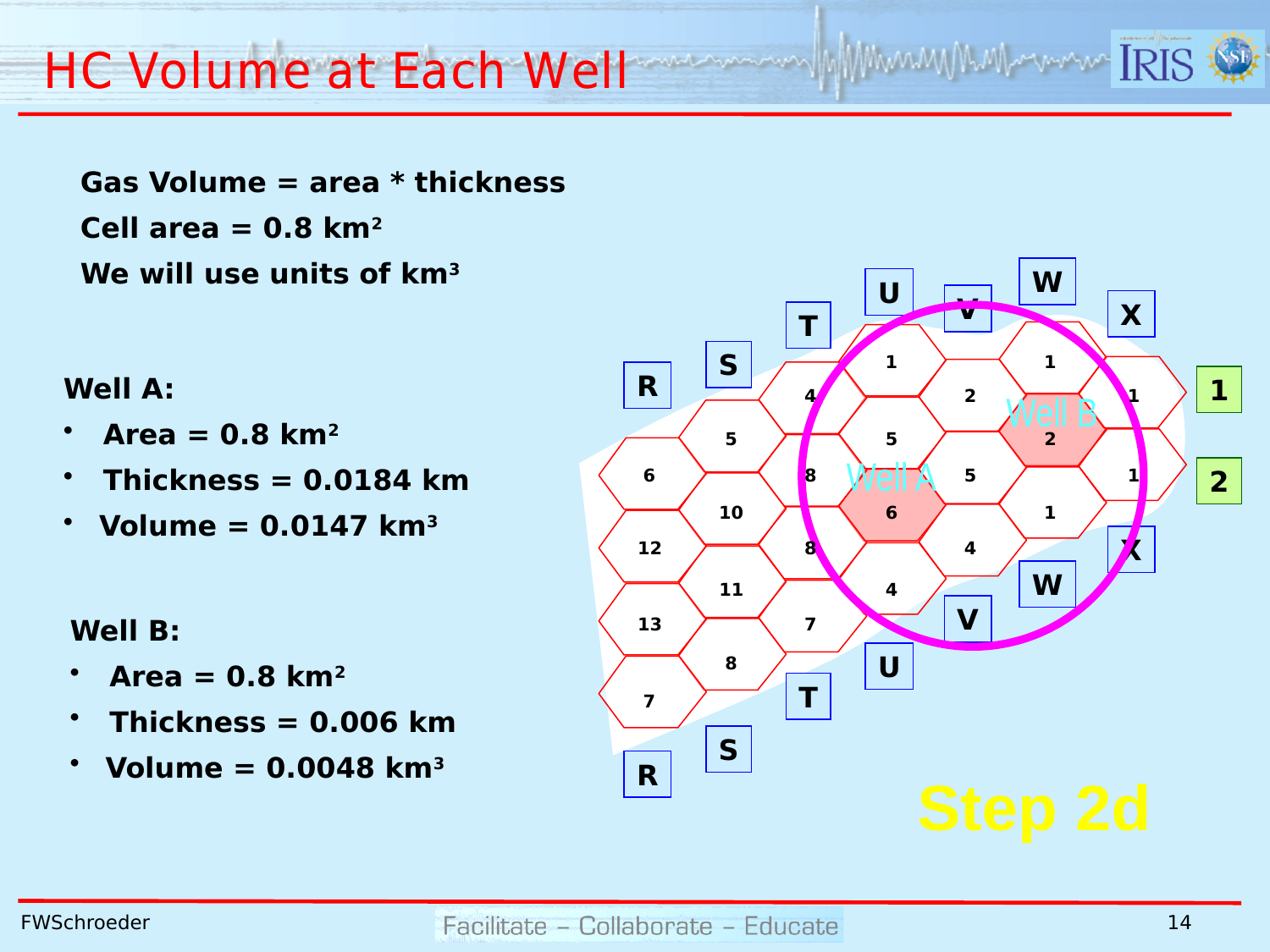

# HC Volume at Each Well
Gas Volume = area * thickness
Cell area = 0.8 km2
We will use units of km3
W
U
V
X
T

S

1
1
4
2
1
5
5
2
6
8
5
1
10
6
1
12
8
4
11
4
13
7
8
7
Well A:
 Area = 0.8 km2
 Thickness = 0.0184 km
 Volume = 0.0147 km3
R
1

Well B

2
Well A

X

W

Well B:
 Area = 0.8 km2
 Thickness = 0.006 km
 Volume = 0.0048 km3
V

U
T
S
R
Step 2d